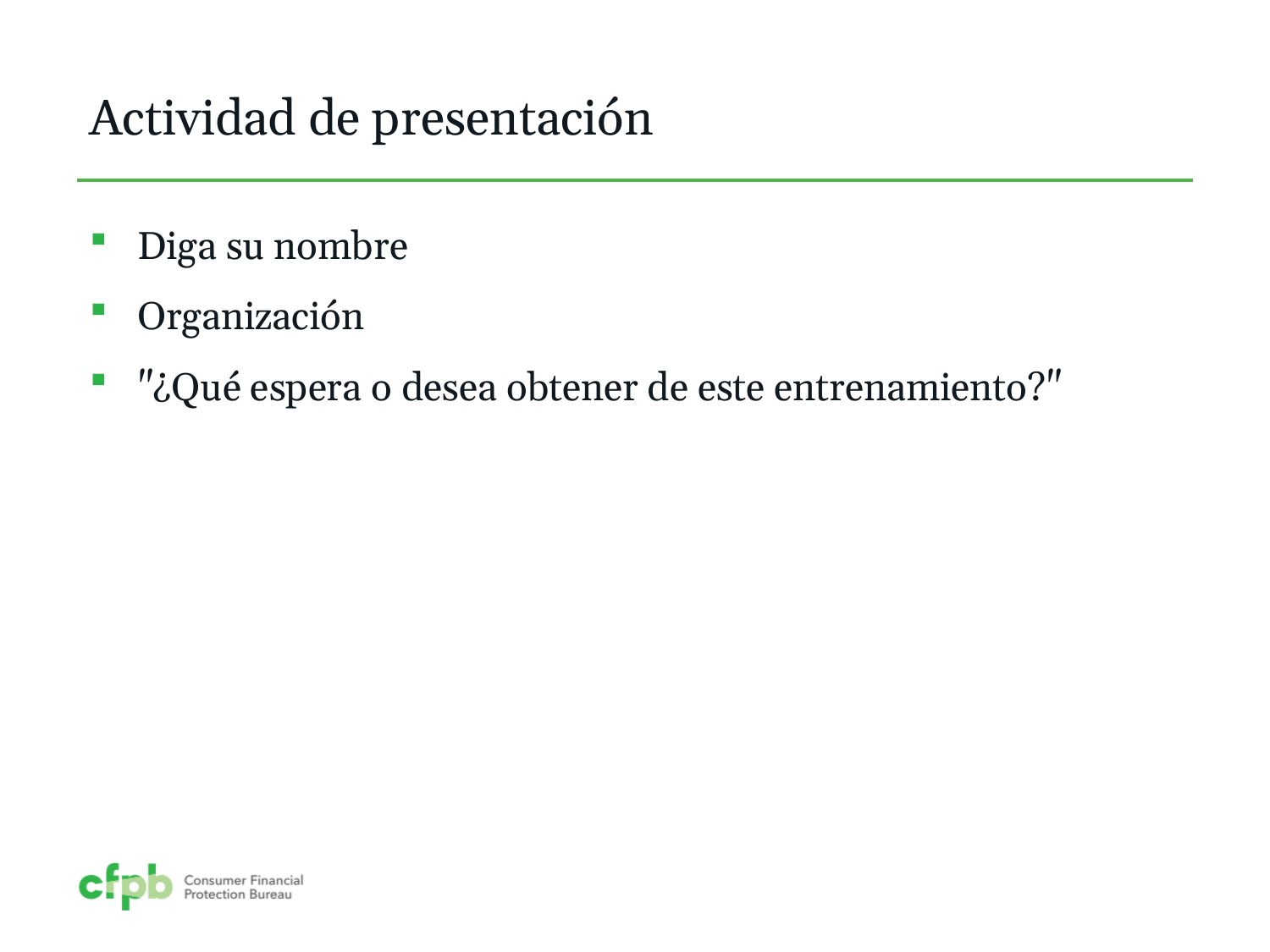

# Actividad de presentación
Diga su nombre
Organización
"¿Qué espera o desea obtener de este entrenamiento?"